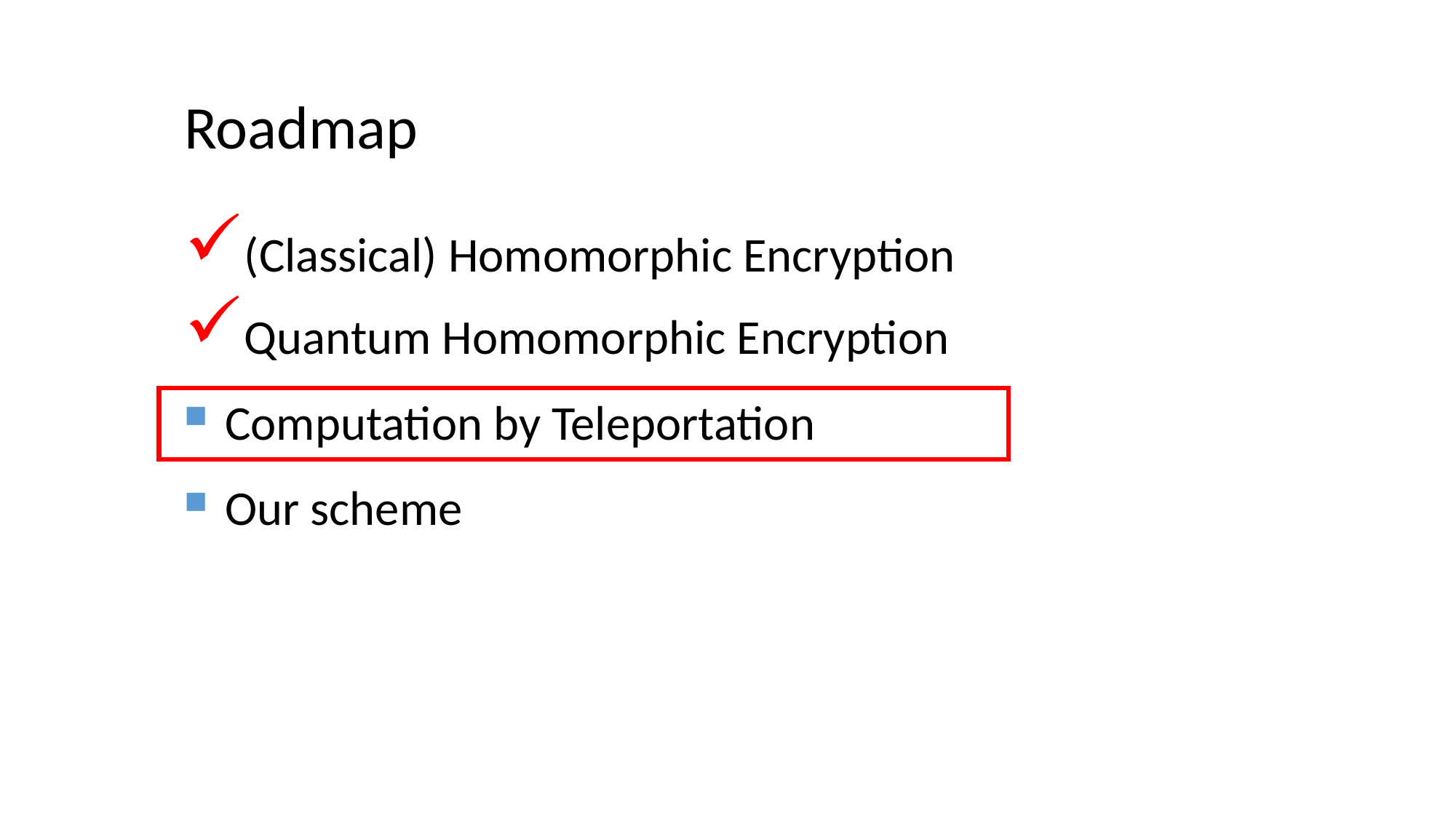

Roadmap

(Classical) Homomorphic Encryption
Quantum Homomorphic Encryption
Computation by Teleportation
Our scheme